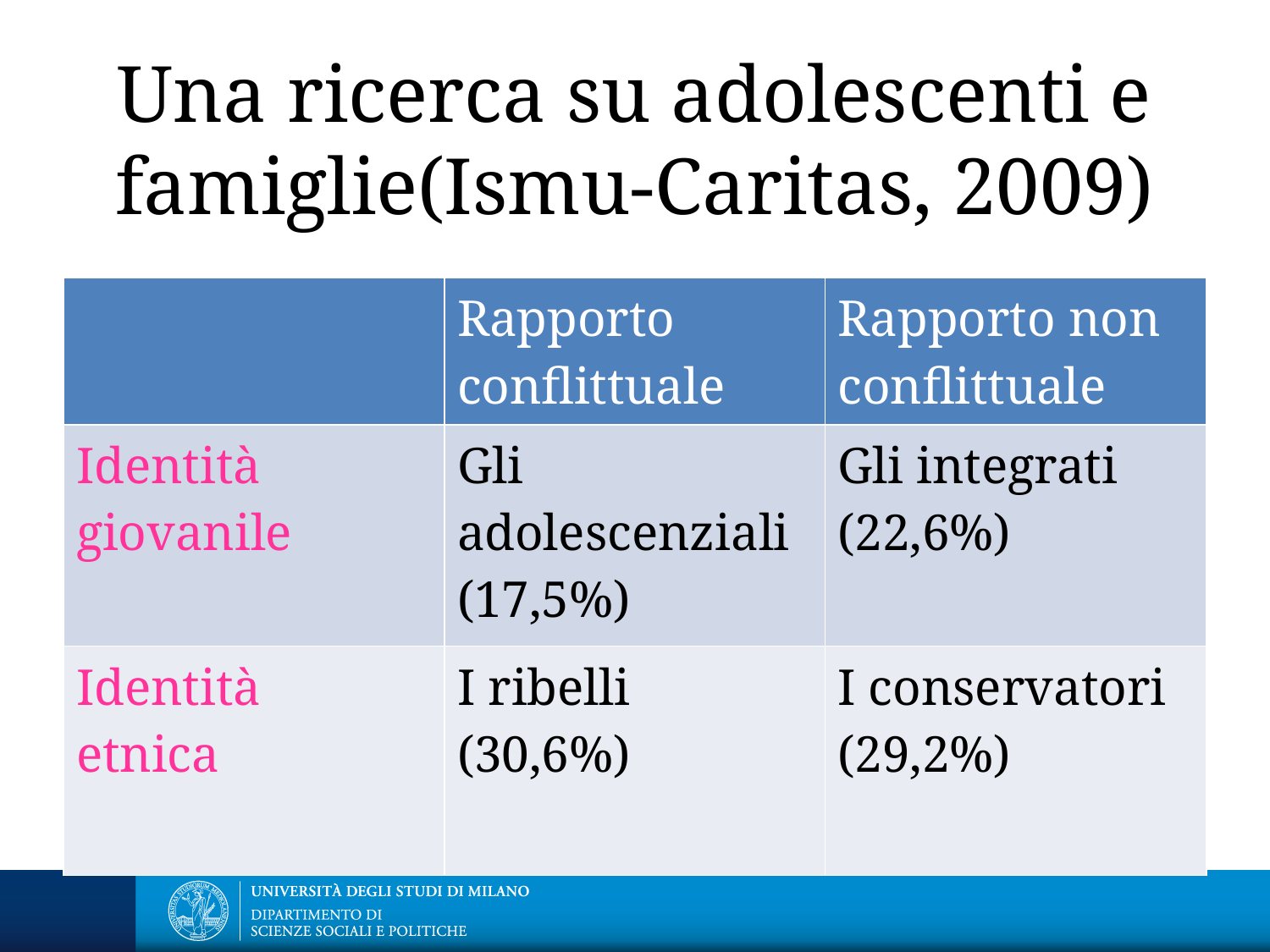

# Una ricerca su adolescenti e famiglie(Ismu-Caritas, 2009)
|  | Rapporto conflittuale | Rapporto non conflittuale |
| --- | --- | --- |
| Identità giovanile | Gli adolescenziali (17,5%) | Gli integrati (22,6%) |
| Identità etnica | I ribelli (30,6%) | I conservatori (29,2%) |